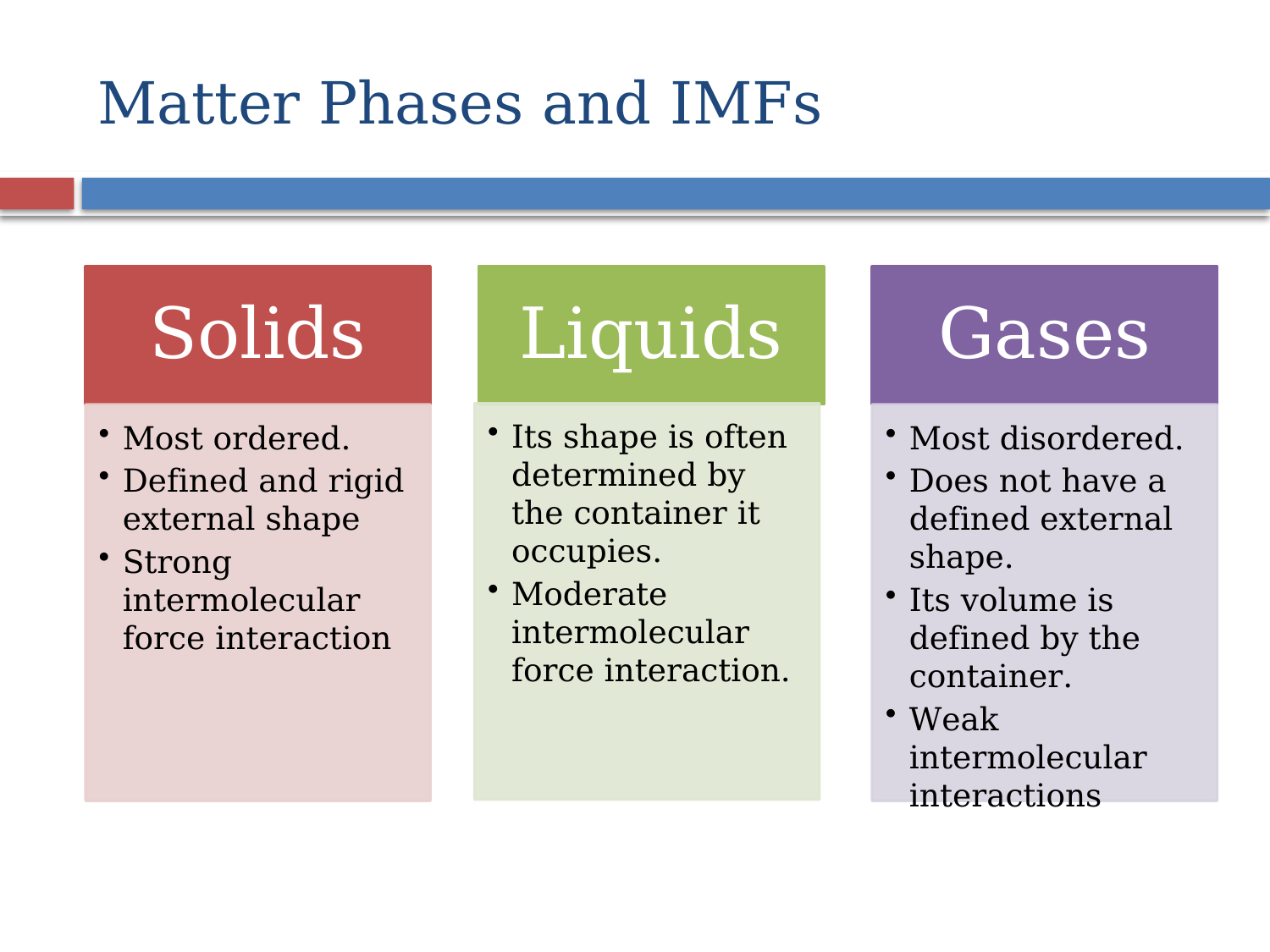

# Matter Phases and IMFs
Solids
Most ordered.
Defined and rigid external shape
Strong intermolecular force interaction
Liquids
Its shape is often determined by the container it occupies.
Moderate intermolecular force interaction.
Gases
Most disordered.
Does not have a defined external shape.
Its volume is defined by the container.
Weak intermolecular interactions